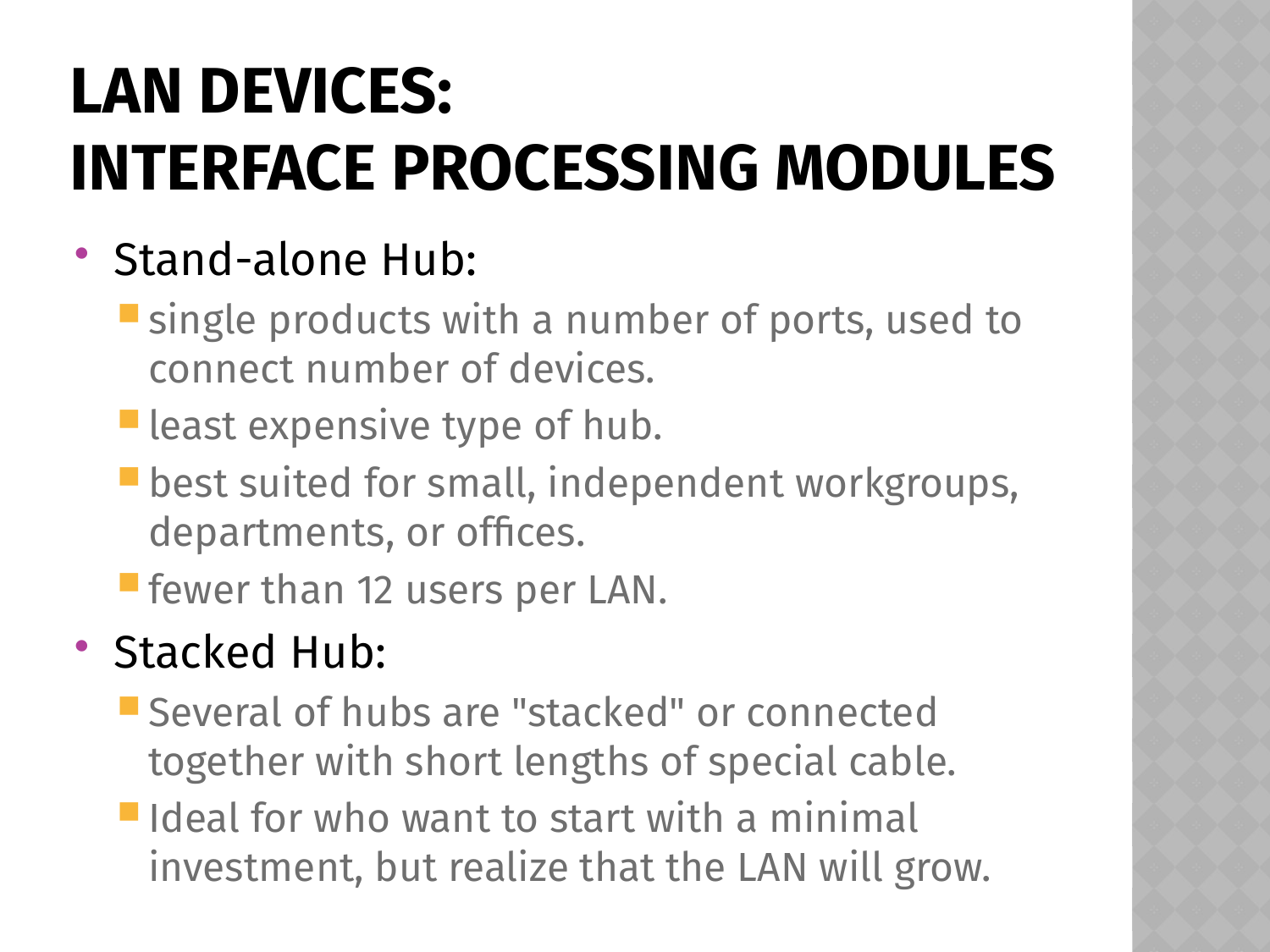

# LAN devices: interface processing Modules
Stand-alone Hub:
single products with a number of ports, used to connect number of devices.
least expensive type of hub.
best suited for small, independent workgroups, departments, or offices.
fewer than 12 users per LAN.
Stacked Hub:
Several of hubs are "stacked" or connected together with short lengths of special cable.
Ideal for who want to start with a minimal investment, but realize that the LAN will grow.